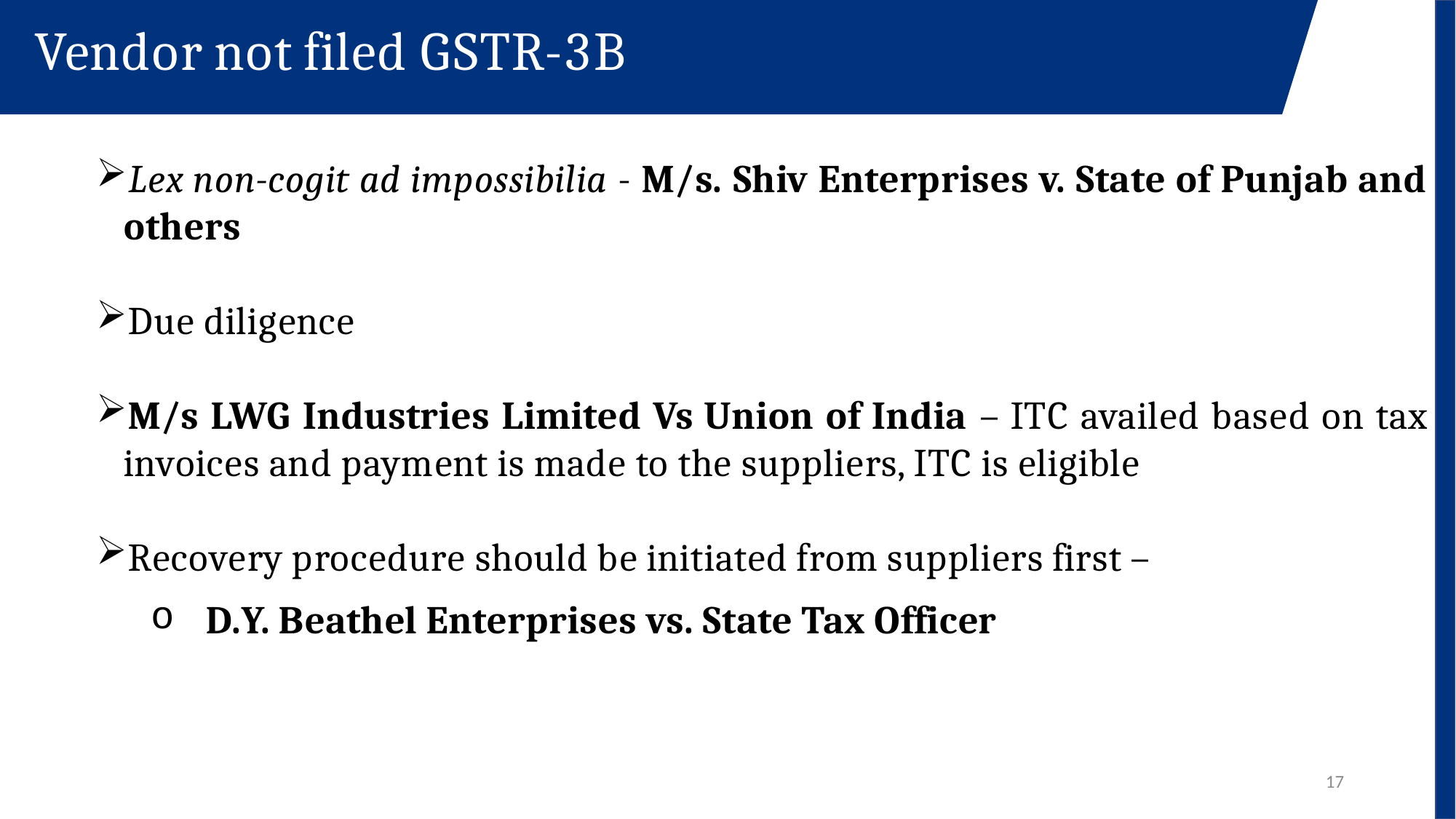

Vendor not filed GSTR-3B
Lex non-cogit ad impossibilia - M/s. Shiv Enterprises v. State of Punjab and others

Due diligence

M/s LWG Industries Limited Vs Union of India – ITC availed based on tax invoices and payment is made to the suppliers, ITC is eligible

Recovery procedure should be initiated from suppliers first –
D.Y. Beathel Enterprises vs. State Tax Officer

17